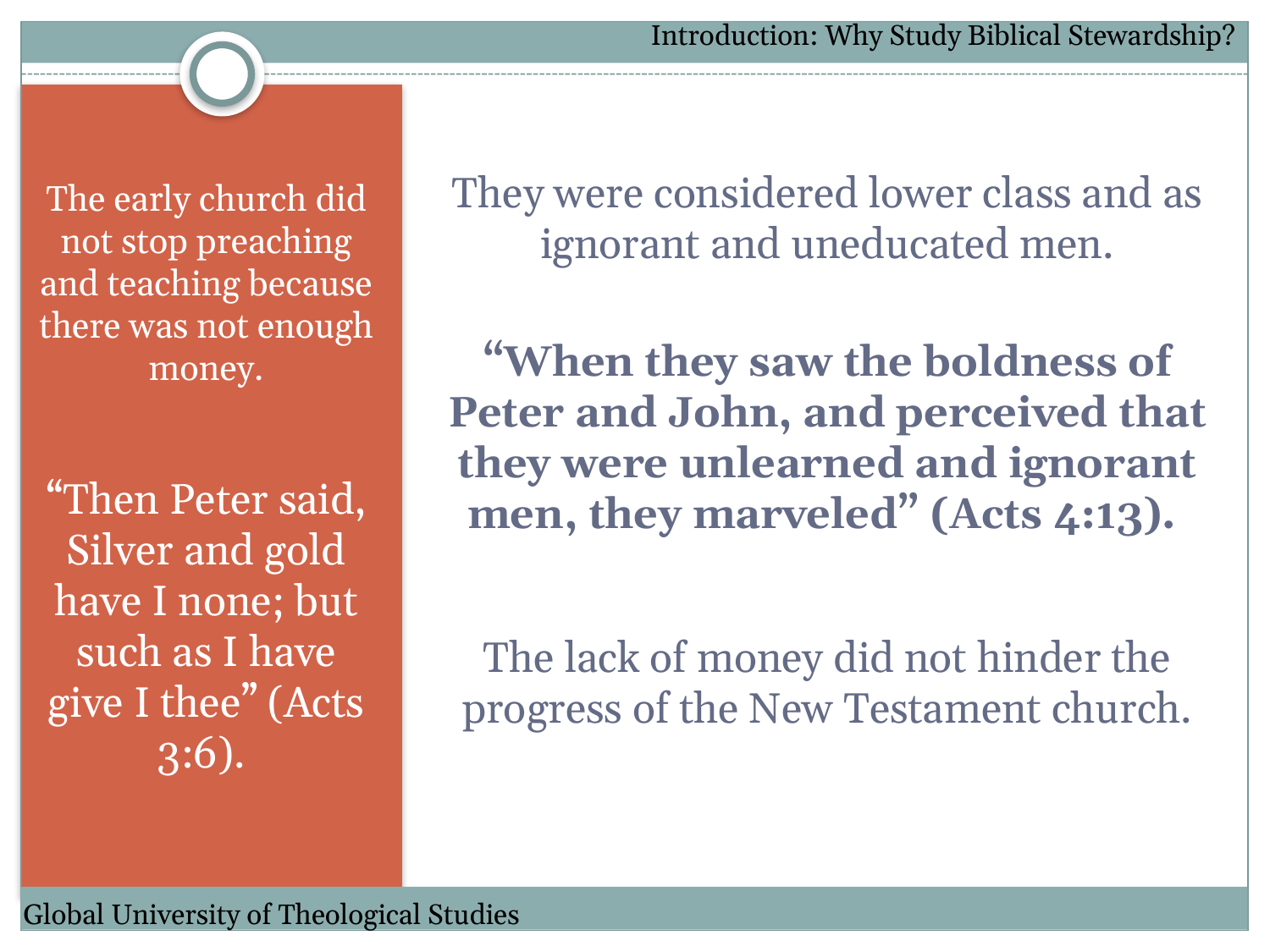

Introduction: Why Study Biblical Stewardship?
# They were considered lower class and as ignorant and uneducated men.
The early church did not stop preaching and teaching because there was not enough money.
“When they saw the boldness of Peter and John, and perceived that they were unlearned and ignorant men, they marveled” (Acts 4:13).
“Then Peter said, Silver and gold have I none; but such as I have give I thee” (Acts 3:6).
The lack of money did not hinder the progress of the New Testament church.
Global University of Theological Studies